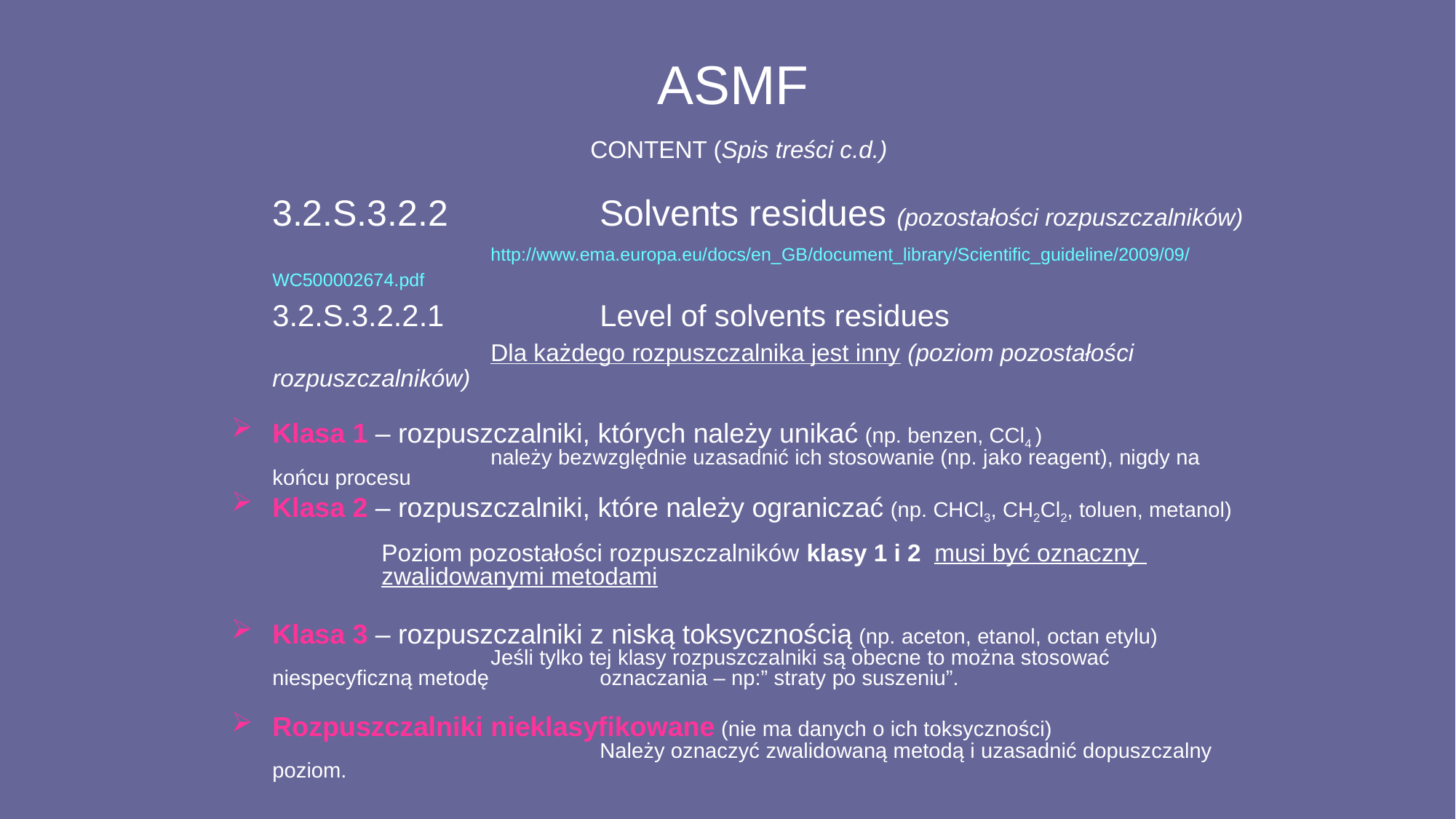

# ASMF
CONTENT (Spis treści c.d.)

	3.2.S.3.2.2		Solvents residues (pozostałości rozpuszczalników)		http://www.ema.europa.eu/docs/en_GB/document_library/Scientific_guideline/2009/09/WC500002674.pdf
	3.2.S.3.2.2.1		Level of solvents residues				Dla każdego rozpuszczalnika jest inny (poziom pozostałości rozpuszczalników)
Klasa 1 – rozpuszczalniki, których należy unikać (np. benzen, CCl4 )			należy bezwzględnie uzasadnić ich stosowanie (np. jako reagent), nigdy na końcu procesu
Klasa 2 – rozpuszczalniki, które należy ograniczać (np. CHCl3, CH2Cl2, toluen, metanol)									Poziom pozostałości rozpuszczalników klasy 1 i 2  musi być oznaczny 	zwalidowanymi metodami

Klasa 3 – rozpuszczalniki z niską toksycznością (np. aceton, etanol, octan etylu)		Jeśli tylko tej klasy rozpuszczalniki są obecne to można stosować niespecyficzną metodę 	oznaczania – np:” straty po suszeniu”.
Rozpuszczalniki nieklasyfikowane (nie ma danych o ich toksyczności)				Należy oznaczyć zwalidowaną metodą i uzasadnić dopuszczalny poziom.